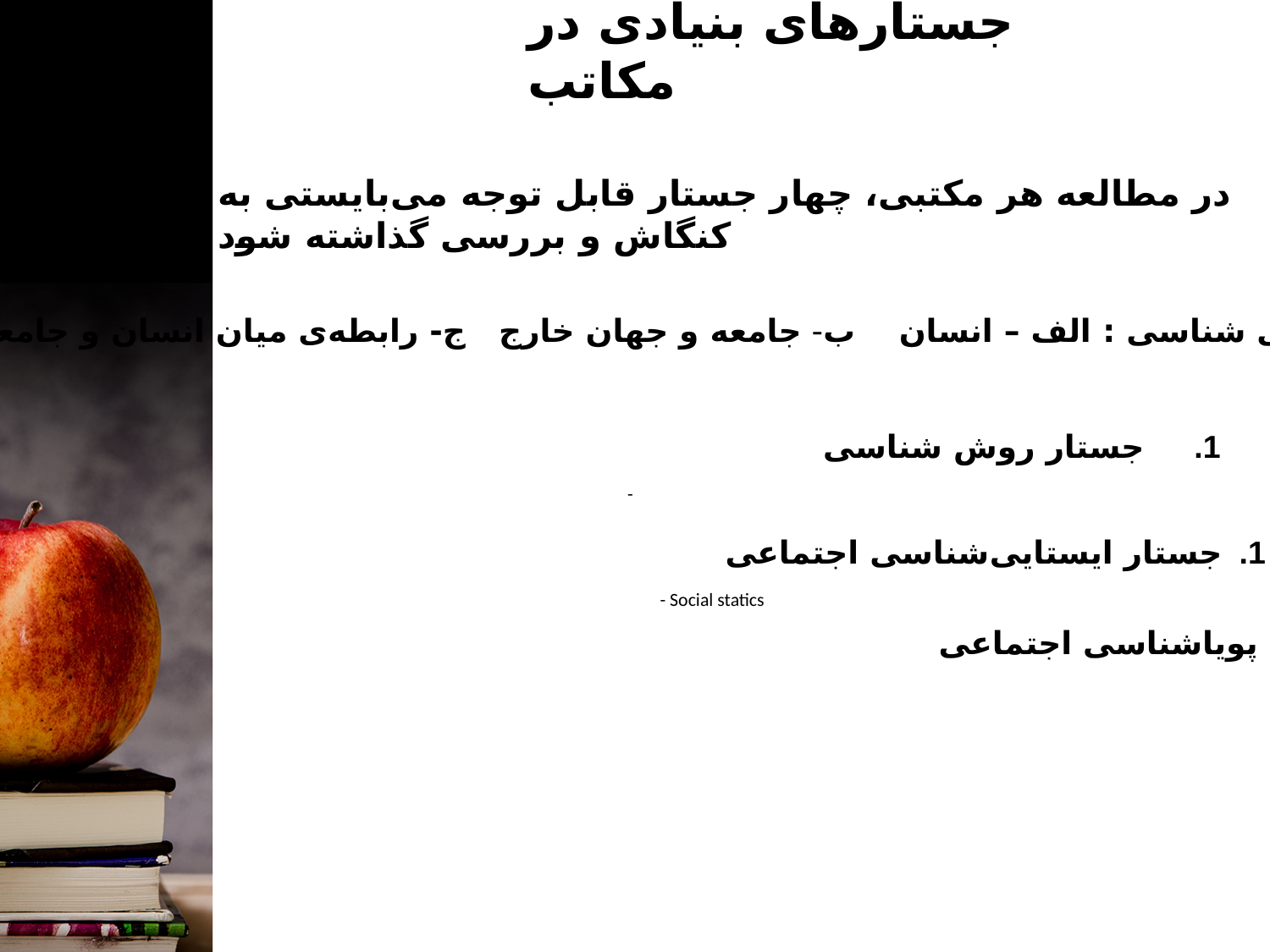

جستارهای بنیادی در مکاتب
# در مطالعه هر مکتبی، چهار جستار قابل توجه می‌بایستی به کنگاش و بررسی گذاشته شود
جستار هستی شناسی : الف – انسان    ب- جامعه و جهان خارج   ج- رابطه‌ی میان انسان و جامعه
   جستار روش شناسی
-
جستار ایستایی‌شناسی اجتماعی
- Social statics
پویاشناسی اجتماعی